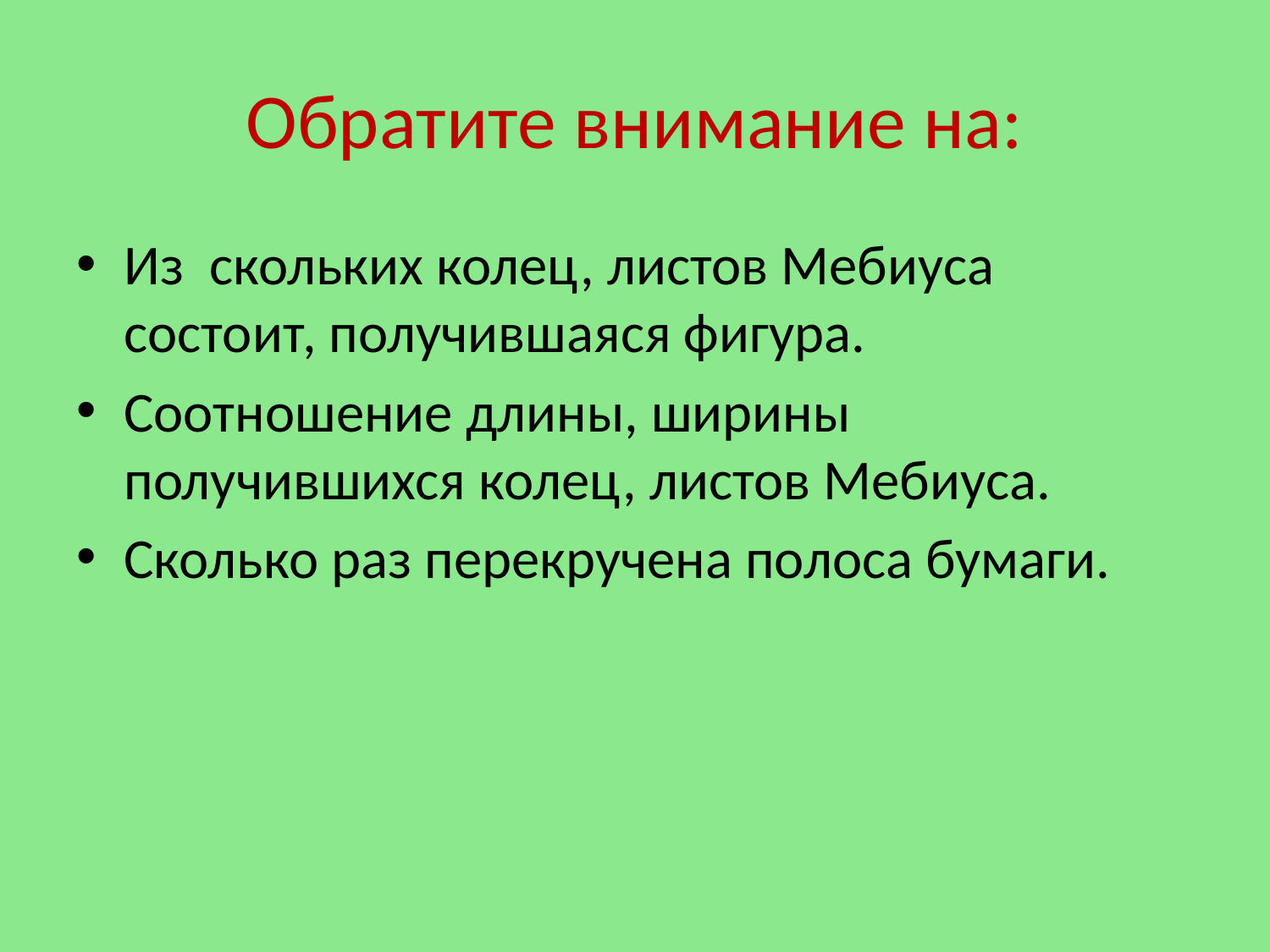

# Обратите внимание на:
Из  скольких колец, листов Мебиуса состоит, получившаяся фигура.
Соотношение длины, ширины получившихся колец, листов Мебиуса.
Сколько раз перекручена полоса бумаги.